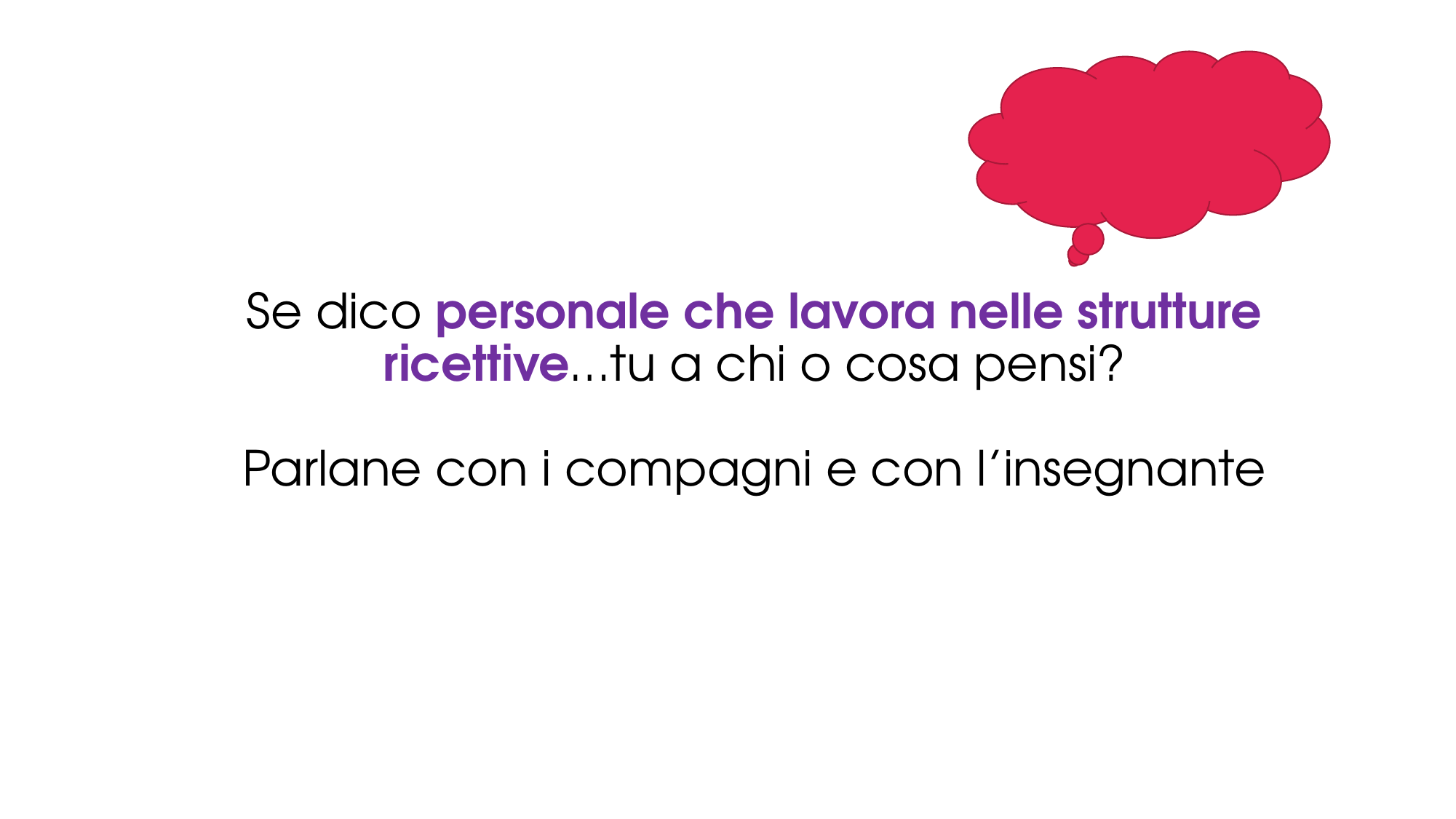

# Se dico personale che lavora nelle strutture ricettive…tu a chi o cosa pensi? Parlane con i compagni e con l’insegnante